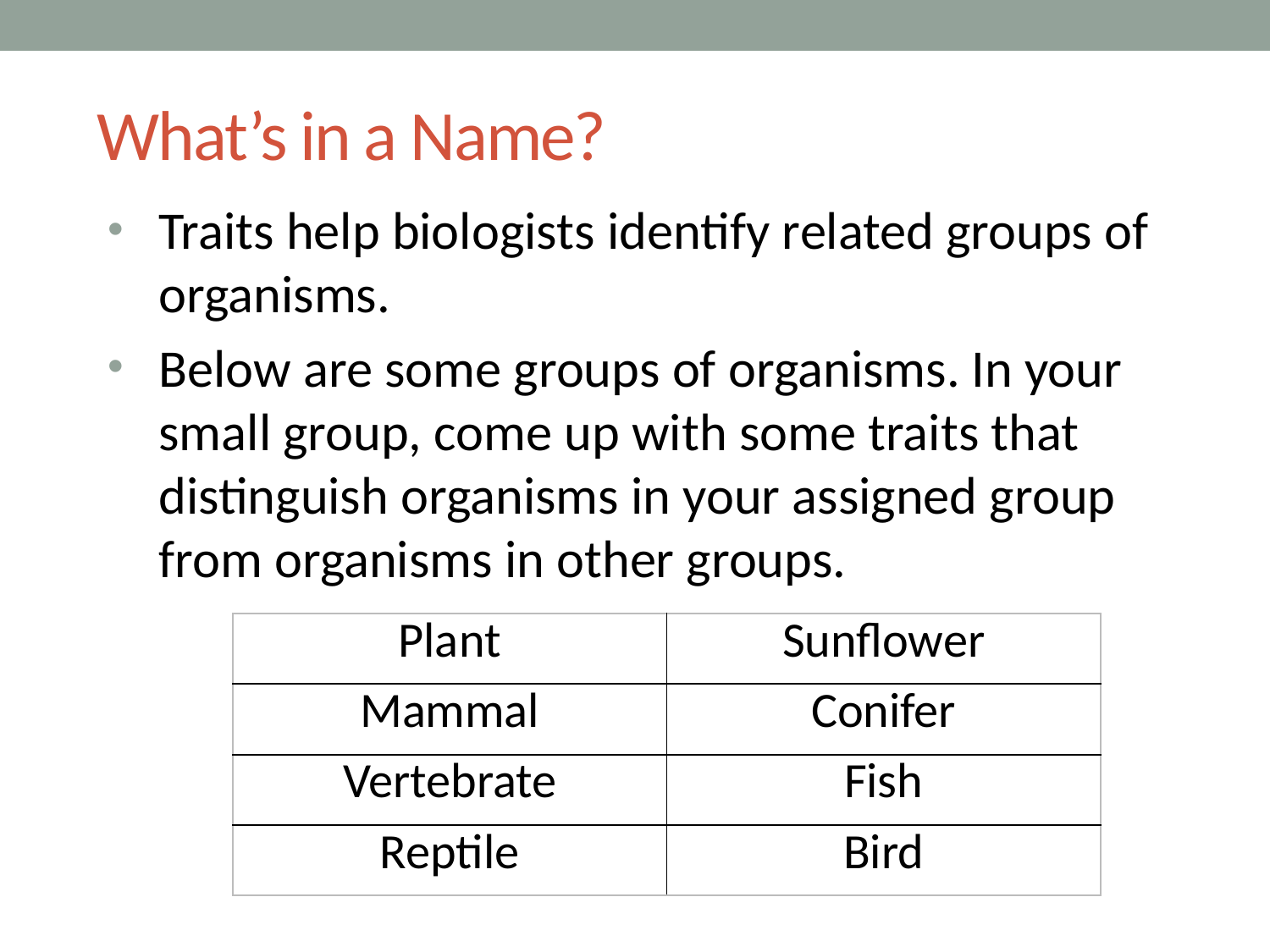

# What’s in a Name?
Traits help biologists identify related groups of organisms.
Below are some groups of organisms. In your small group, come up with some traits that distinguish organisms in your assigned group from organisms in other groups.
| Plant | Sunflower |
| --- | --- |
| Mammal | Conifer |
| Vertebrate | Fish |
| Reptile | Bird |